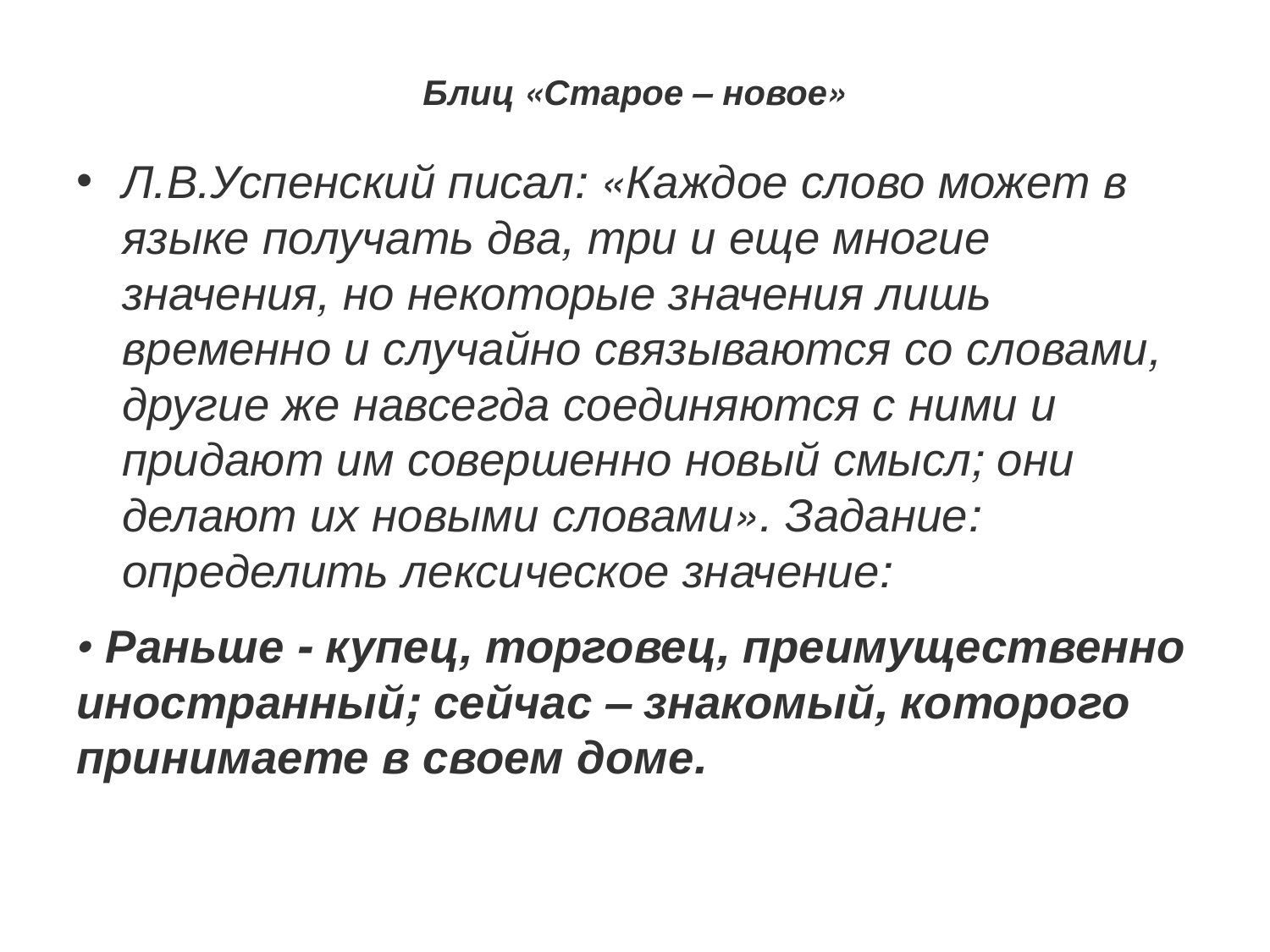

# Блиц «Старое – новое»
Л.В.Успенский писал: «Каждое слово может в языке получать два, три и еще многие значения, но некоторые значения лишь временно и случайно связываются со словами, другие же навсегда соединяются с ними и придают им совершенно новый смысл; они делают их новыми словами». Задание: определить лексическое значение:
• Раньше - купец, торговец, преимущественно иностранный; сейчас – знакомый, которого принимаете в своем доме.